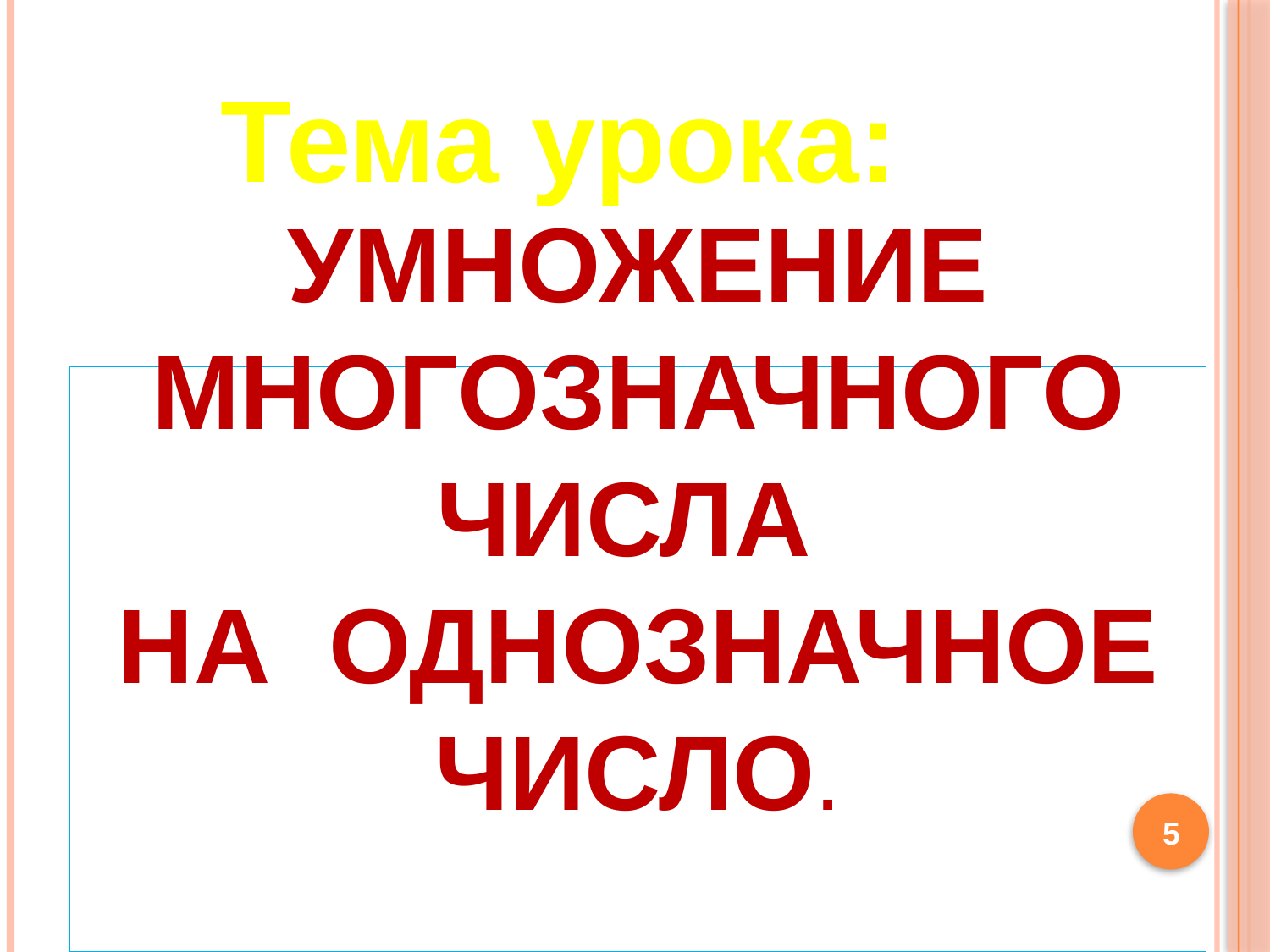

Тема урока:
# Умножение многозначного числа на  однозначное число.
5